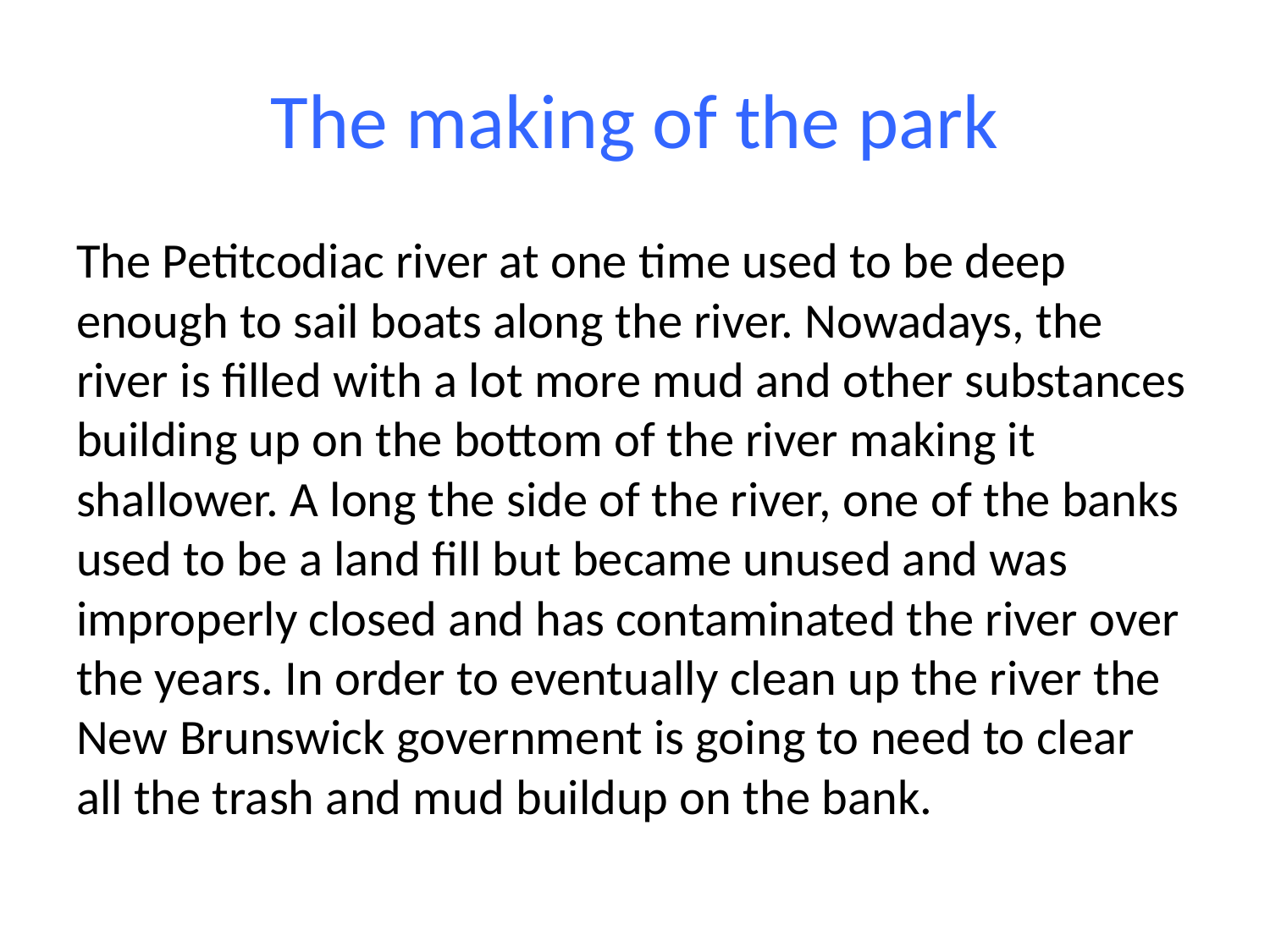

# The making of the park
The Petitcodiac river at one time used to be deep enough to sail boats along the river. Nowadays, the river is filled with a lot more mud and other substances building up on the bottom of the river making it shallower. A long the side of the river, one of the banks used to be a land fill but became unused and was improperly closed and has contaminated the river over the years. In order to eventually clean up the river the New Brunswick government is going to need to clear all the trash and mud buildup on the bank.